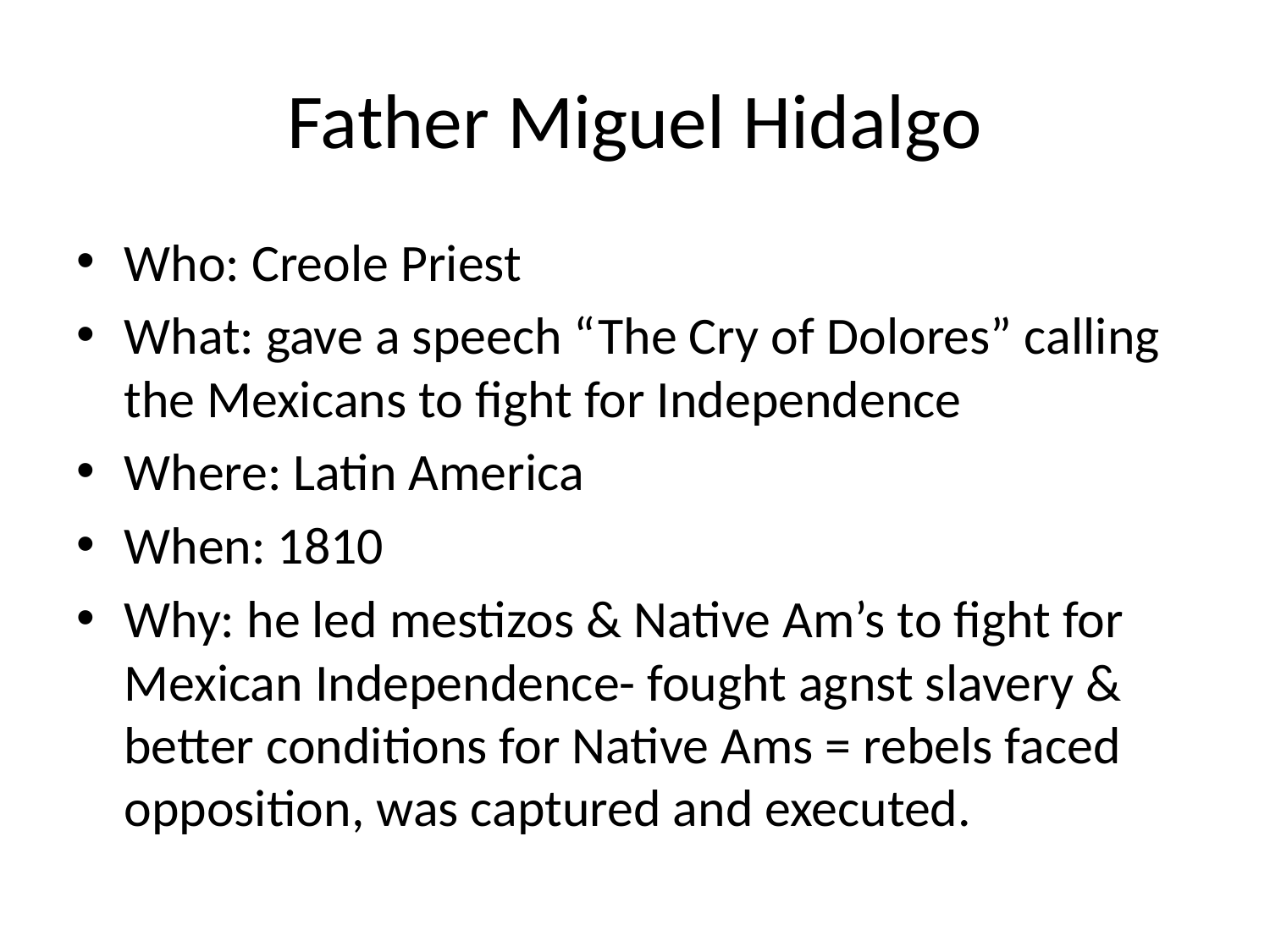

# Father Miguel Hidalgo
Who: Creole Priest
What: gave a speech “The Cry of Dolores” calling the Mexicans to fight for Independence
Where: Latin America
When: 1810
Why: he led mestizos & Native Am’s to fight for Mexican Independence- fought agnst slavery & better conditions for Native Ams = rebels faced opposition, was captured and executed.